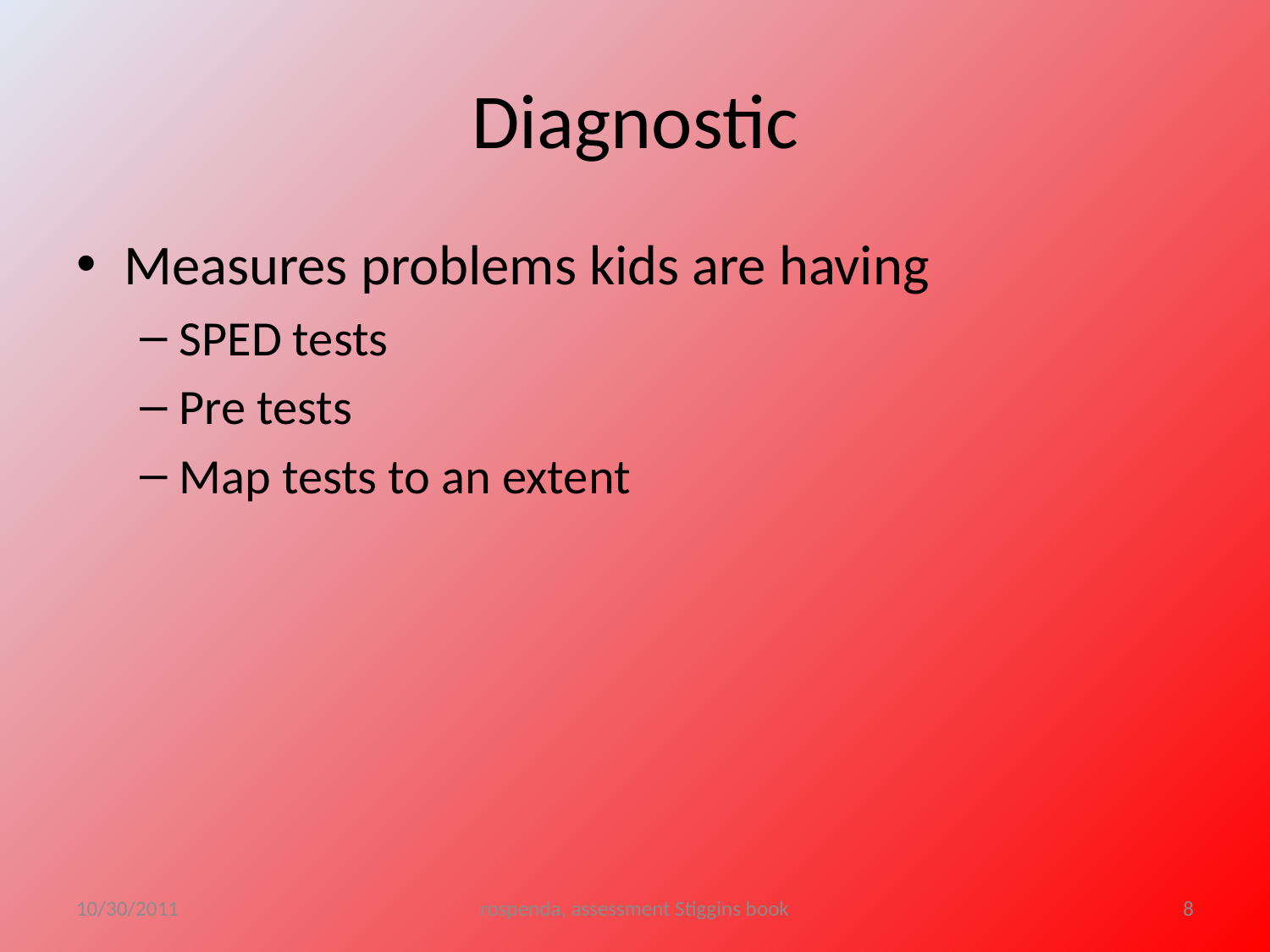

# Diagnostic
Measures problems kids are having
SPED tests
Pre tests
Map tests to an extent
10/30/2011
rospenda, assessment Stiggins book
8